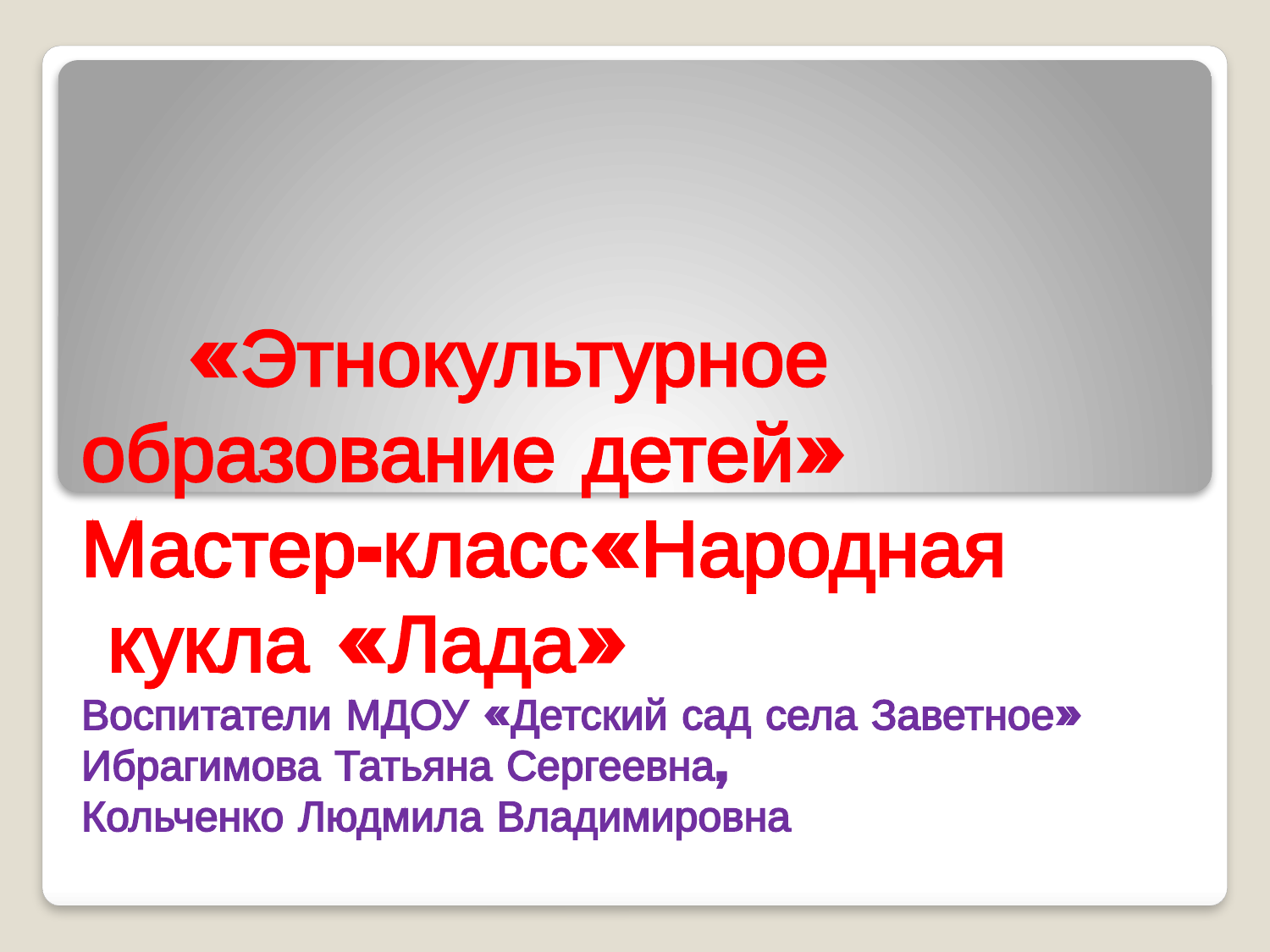

# «Этнокультурное образование детей» Мастер-класс«Народная кукла «Лада» Воспитатели МДОУ «Детский сад села Заветное» Ибрагимова Татьяна Сергеевна, Кольченко Людмила Владимировна